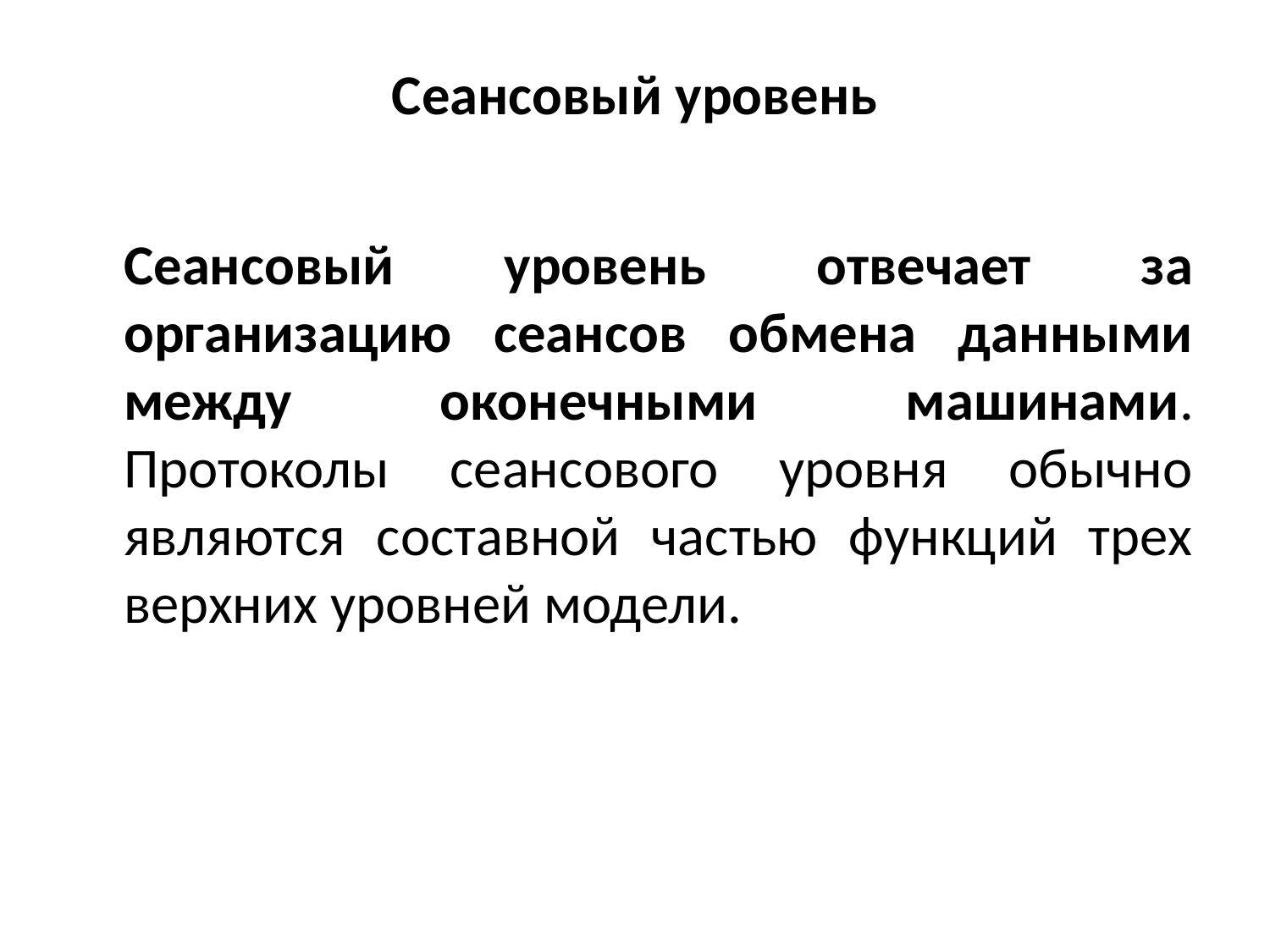

# Сеансовый уровень
	Сеансовый уровень отвечает за организацию сеансов обмена данными между оконечными машинами. Протоколы сеансового уровня обычно являются составной частью функций трех верхних уровней модели.